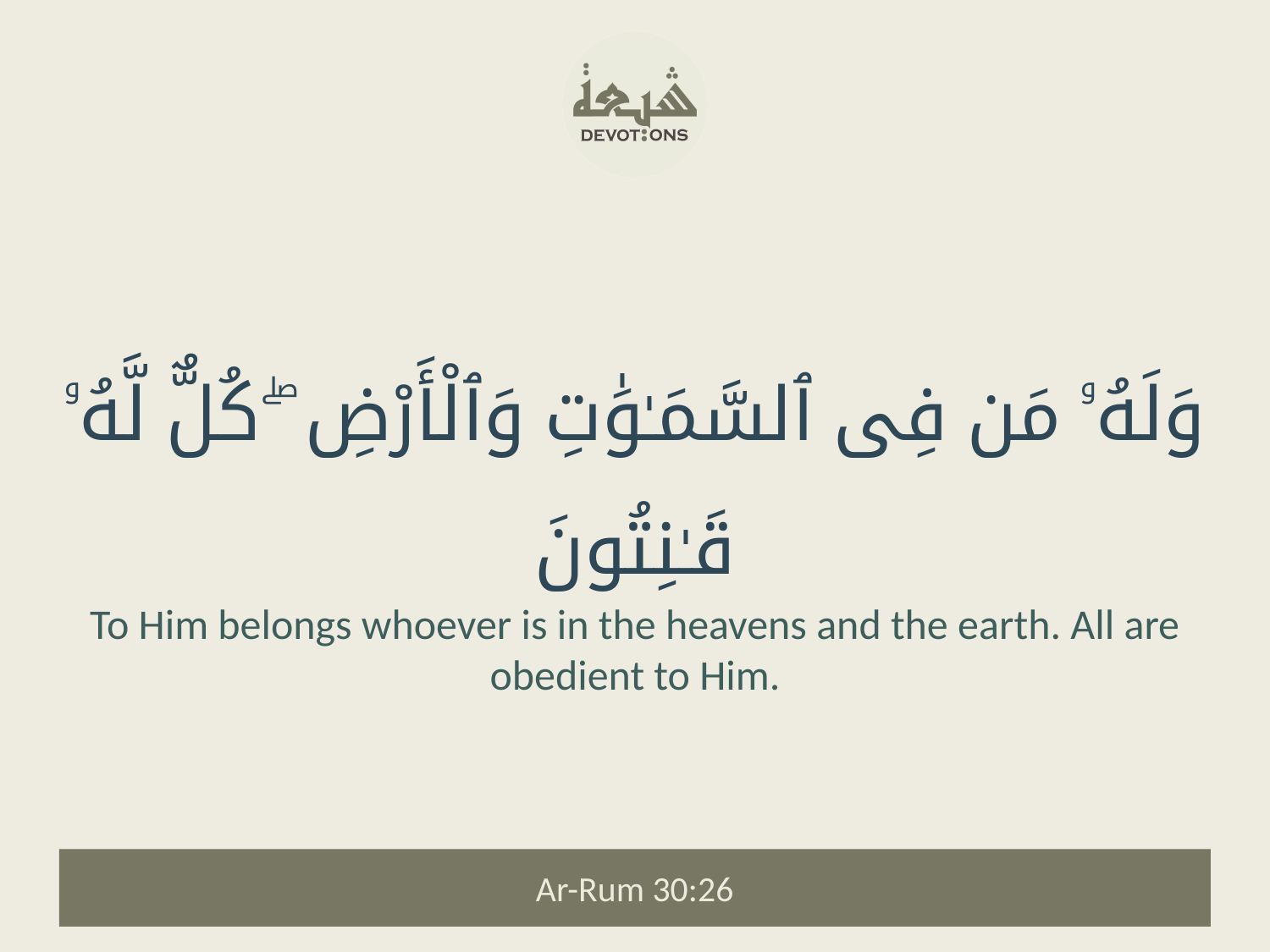

وَلَهُۥ مَن فِى ٱلسَّمَـٰوَٰتِ وَٱلْأَرْضِ ۖ كُلٌّ لَّهُۥ قَـٰنِتُونَ
To Him belongs whoever is in the heavens and the earth. All are obedient to Him.
Ar-Rum 30:26